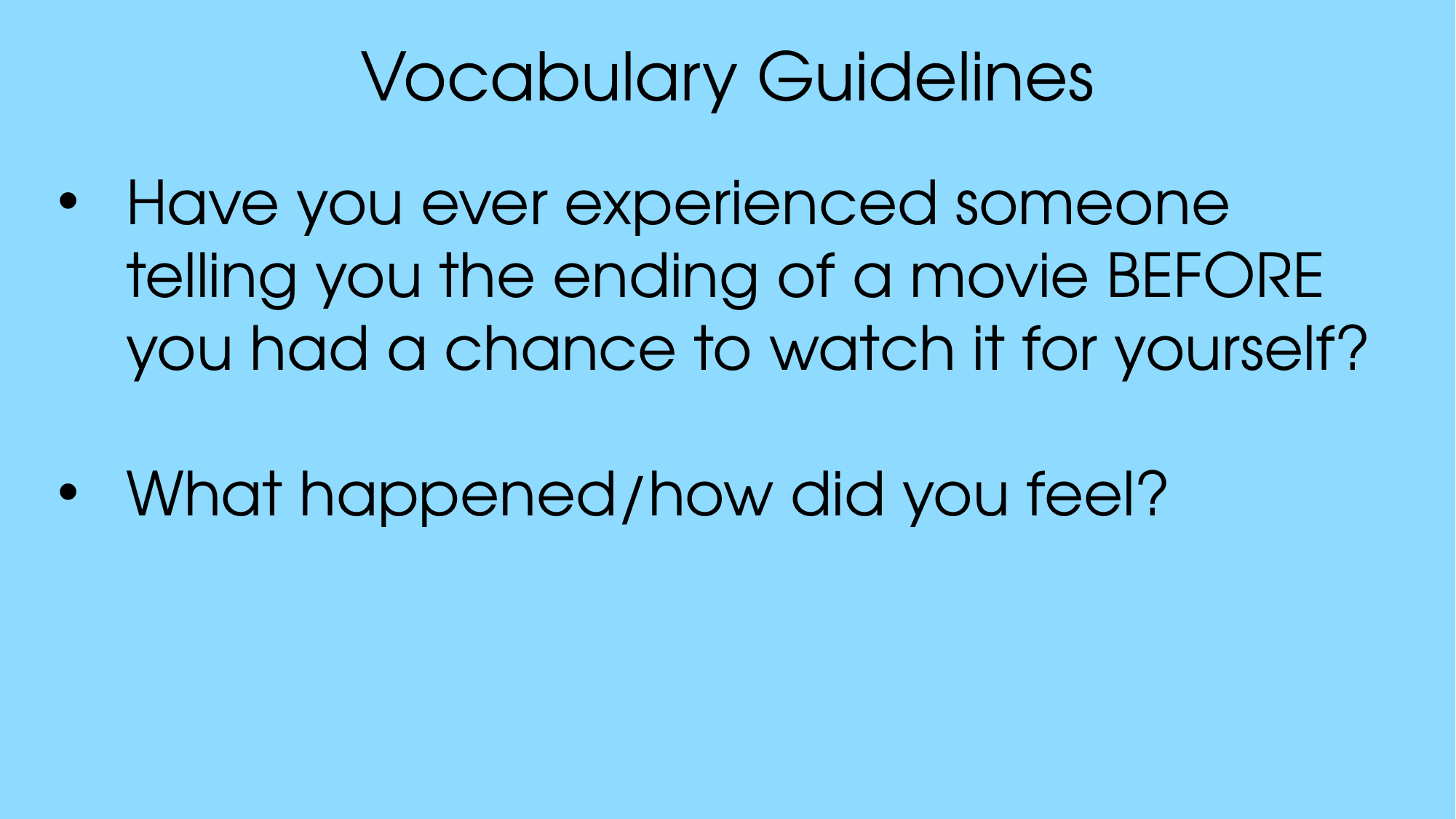

# Vocabulary Guidelines
Have you ever experienced someone telling you the ending of a movie BEFORE you had a chance to watch it for yourself?

What happened/how did you feel?